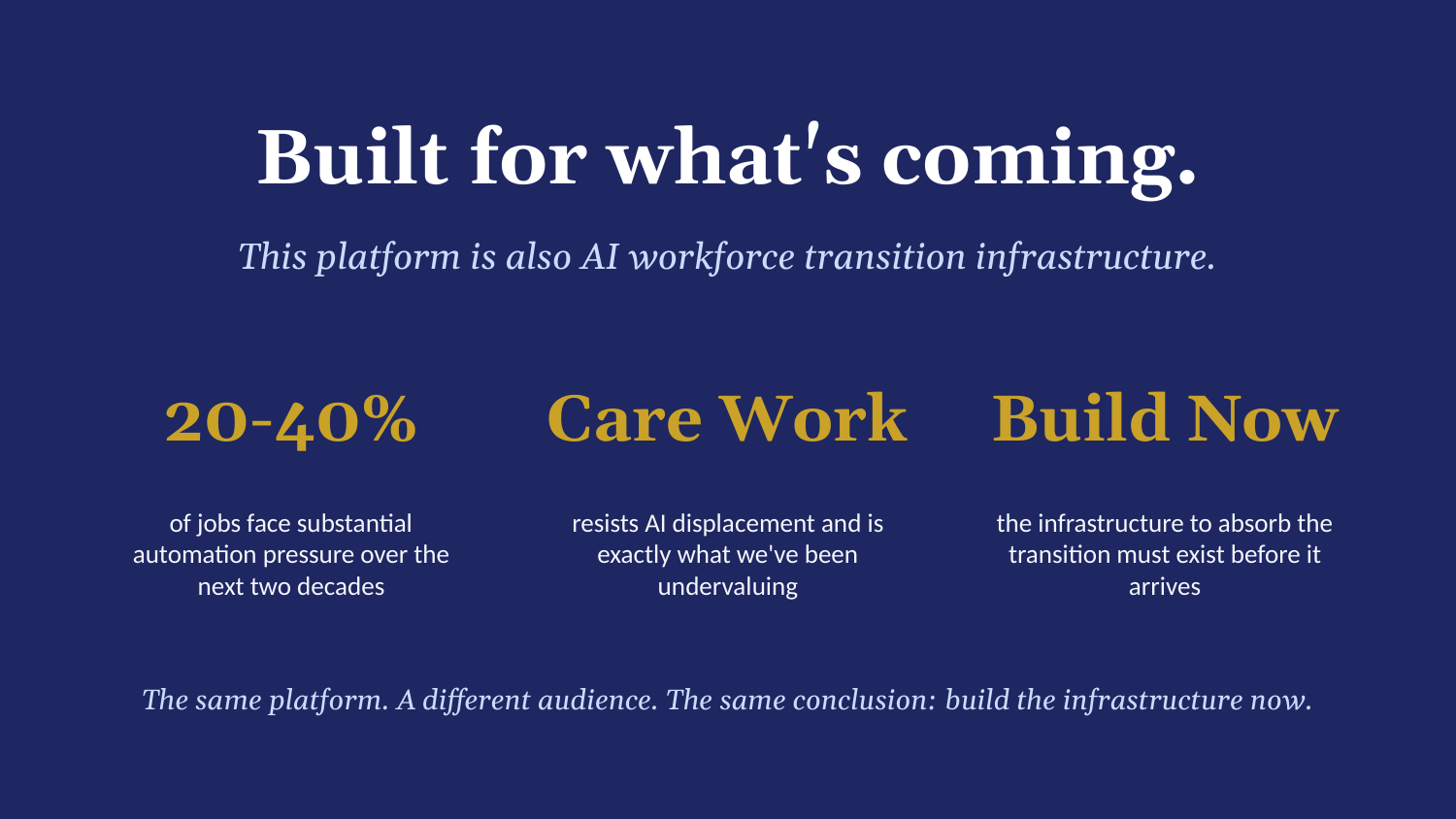

Built for what's coming.
This platform is also AI workforce transition infrastructure.
20-40%
Care Work
Build Now
of jobs face substantial automation pressure over the next two decades
resists AI displacement and is exactly what we've been undervaluing
the infrastructure to absorb the transition must exist before it arrives
The same platform. A different audience. The same conclusion: build the infrastructure now.